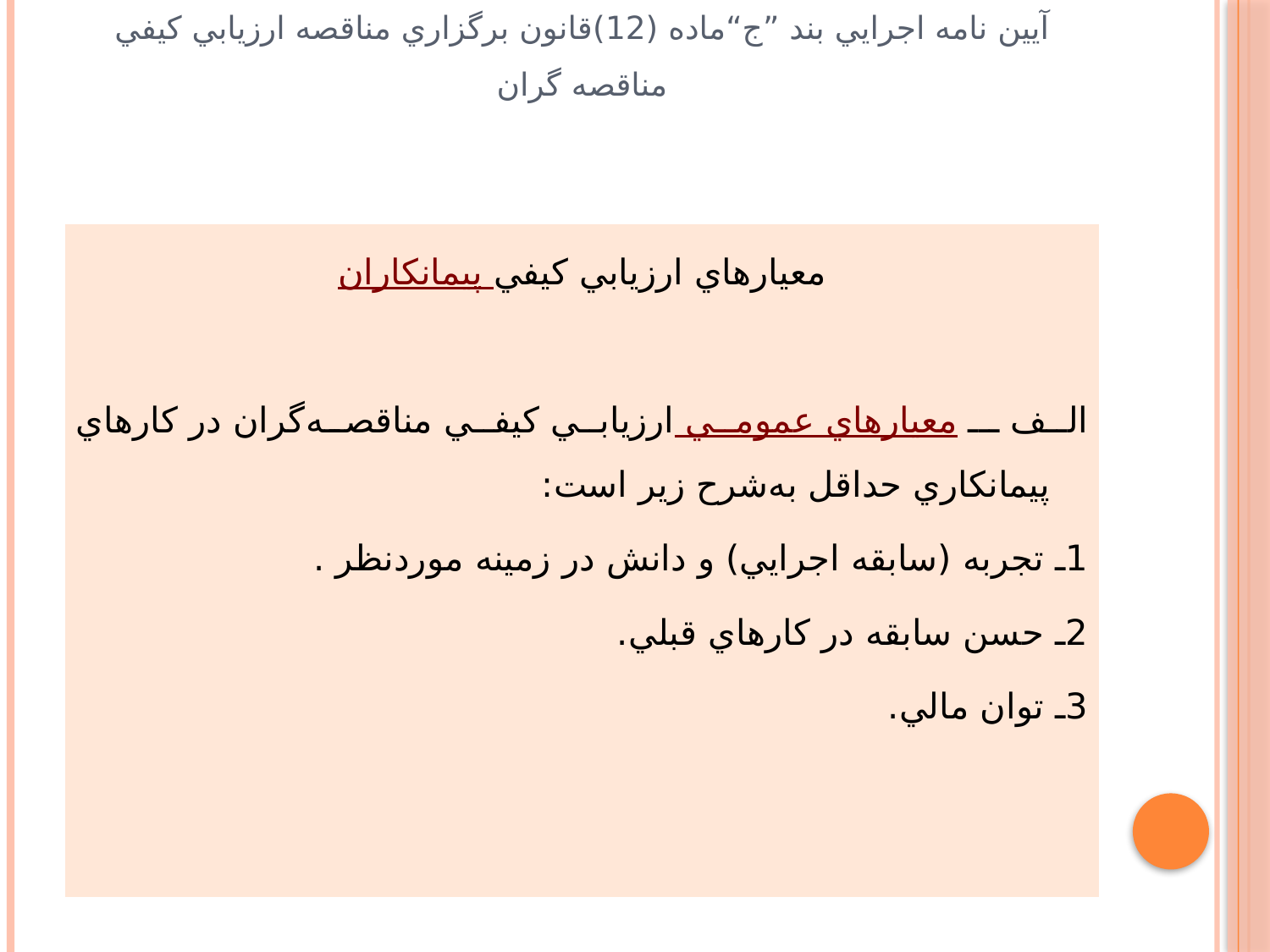

# آيين نامه اجرايي بند ”ج“ماده (12)قانون برگزاري مناقصه ارزيابي كيفي مناقصه گران
معيارهاي ارزيابي كيفي پيمانكاران

الف ـ معيارهاي عمومي ارزيابي كيفي مناقصه‌گران در كارهاي پيمانكاري حداقل به‌شرح زير است:
1ـ تجربه (سابقه اجرايي) و دانش در زمينه موردنظر .
2ـ حسن سابقه در كارهاي قبلي.
3ـ توان مالي.